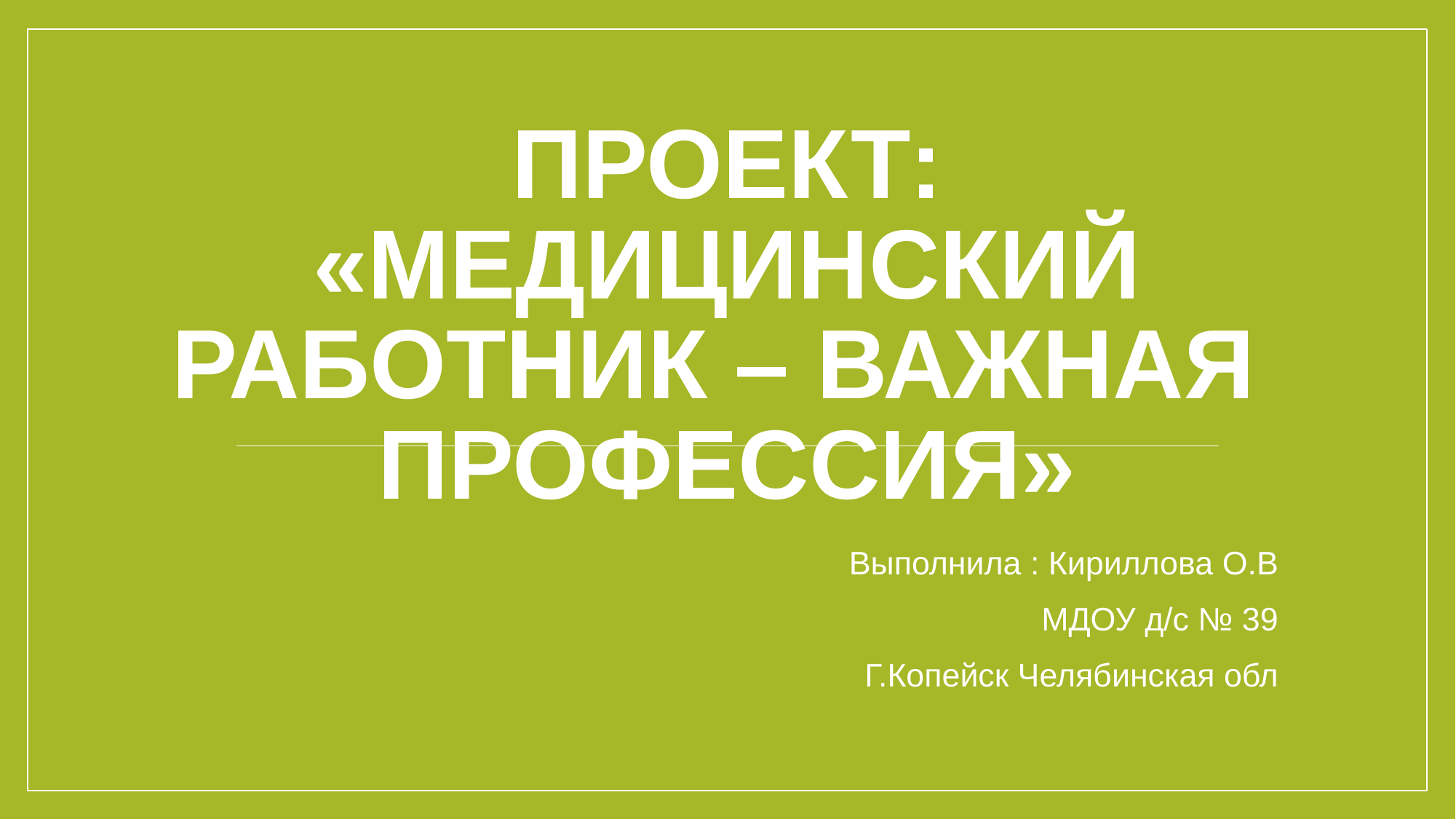

# Проект: «Медицинский работник – важная  профессия»
Выполнила : Кириллова О.В
МДОУ д/с № 39
Г.Копейск Челябинская обл